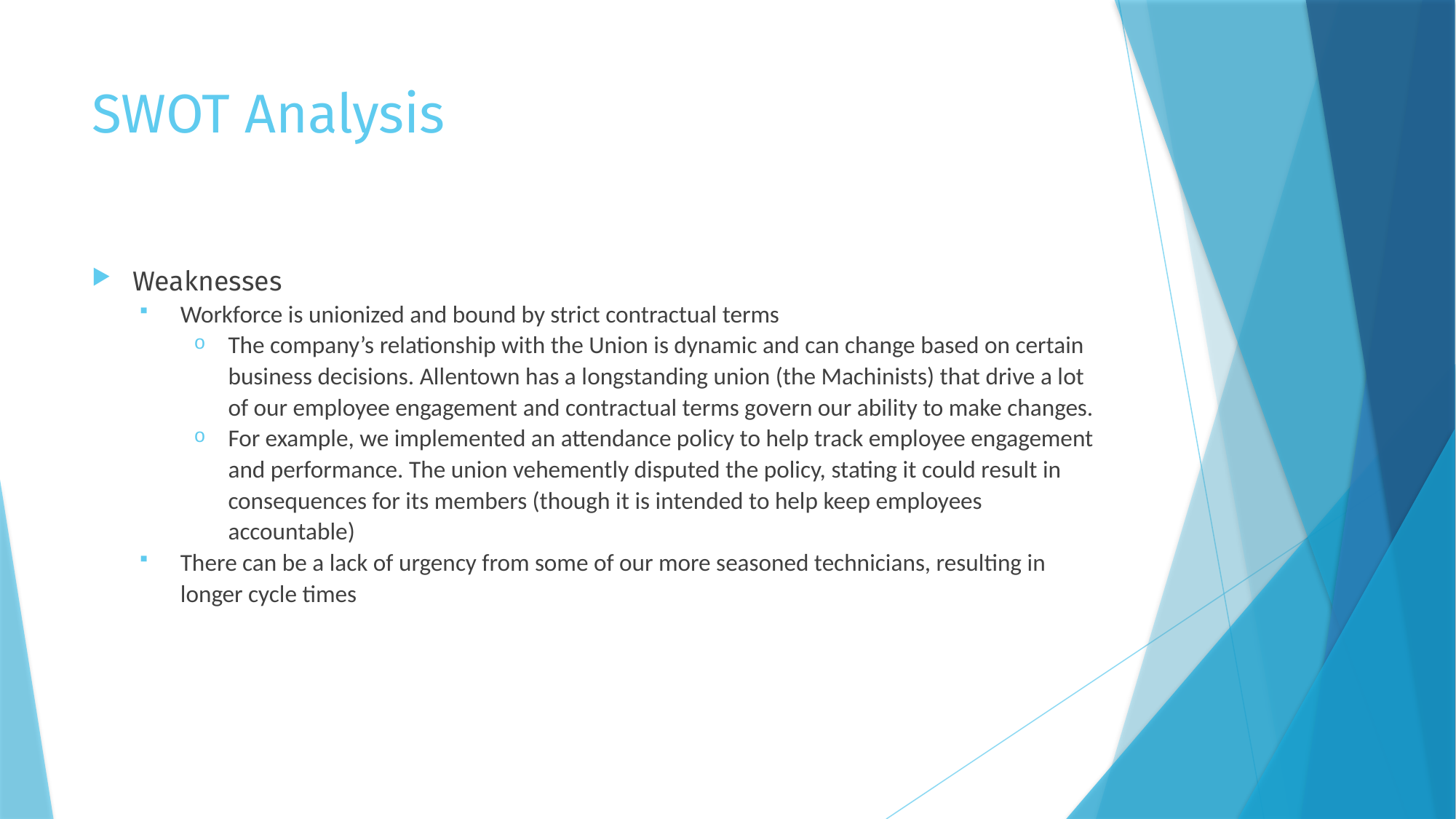

# SWOT Analysis
Weaknesses
Workforce is unionized and bound by strict contractual terms
The company’s relationship with the Union is dynamic and can change based on certain business decisions. Allentown has a longstanding union (the Machinists) that drive a lot of our employee engagement and contractual terms govern our ability to make changes.
For example, we implemented an attendance policy to help track employee engagement and performance. The union vehemently disputed the policy, stating it could result in consequences for its members (though it is intended to help keep employees accountable)
There can be a lack of urgency from some of our more seasoned technicians, resulting in longer cycle times